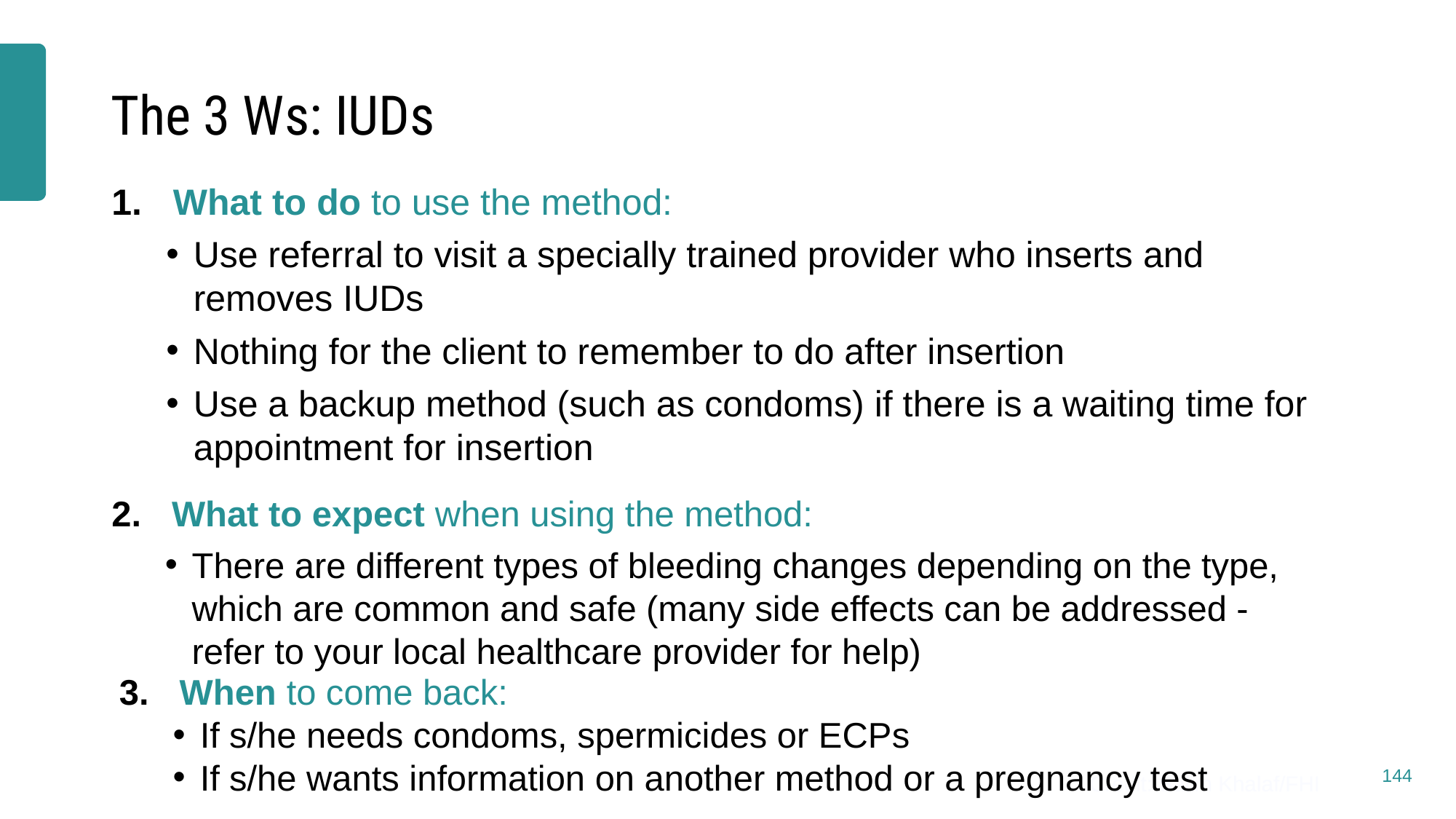

# The 3 Ws: IUDs
What to do to use the method:
Use referral to visit a specially trained provider who inserts and removes IUDs
Nothing for the client to remember to do after insertion
Use a backup method (such as condoms) if there is a waiting time for appointment for insertion
What to expect when using the method:
There are different types of bleeding changes depending on the type, which are common and safe (many side effects can be addressed - refer to your local healthcare provider for help)
When to come back:
If s/he needs condoms, spermicides or ECPs
If s/he wants information on another method or a pregnancy test
144
Credit: Salim Khalaf/FHI